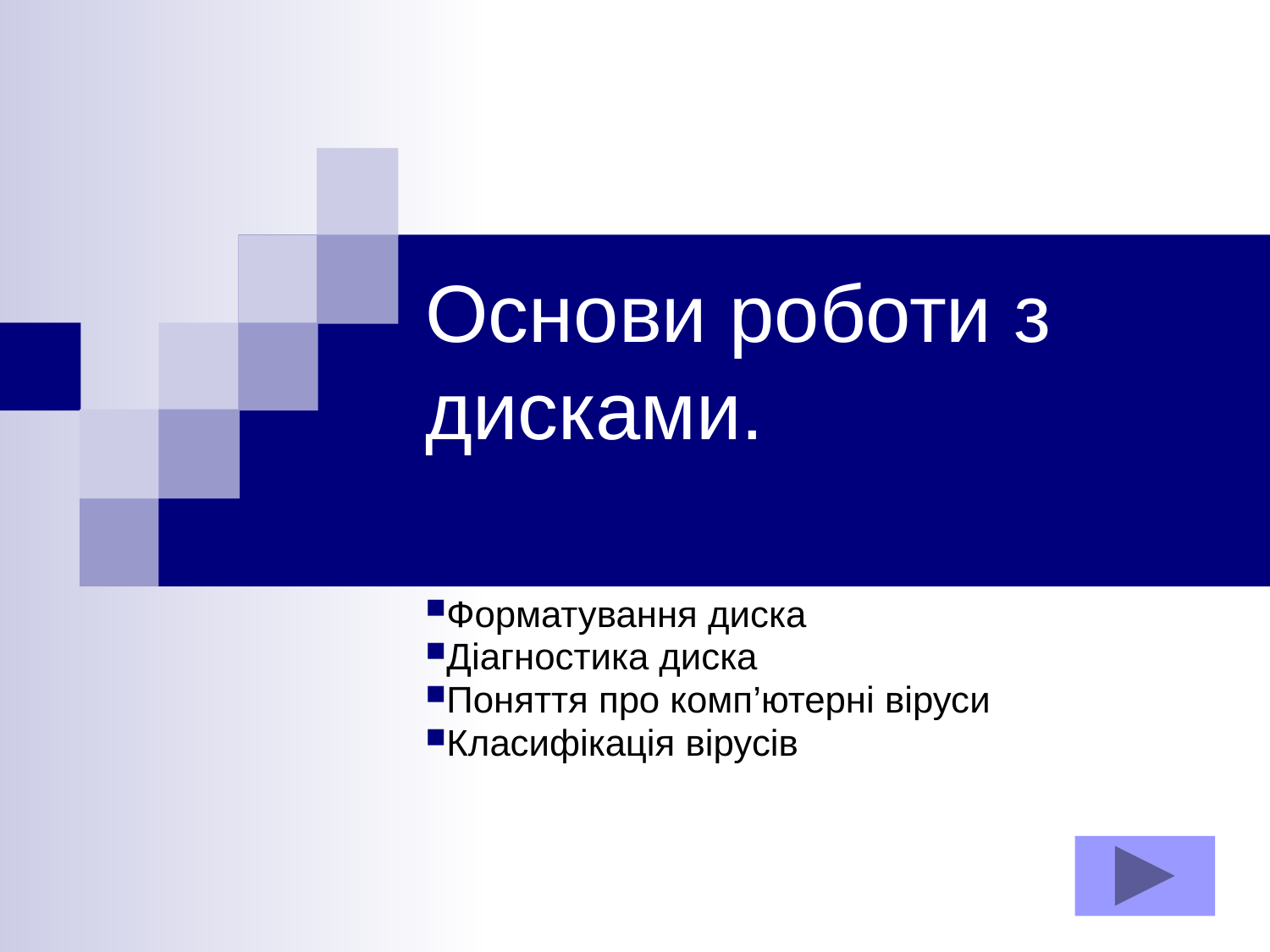

# Основи роботи з дисками.
Форматування диска
Діагностика диска
Поняття про комп’ютерні віруси
Класифікація вірусів